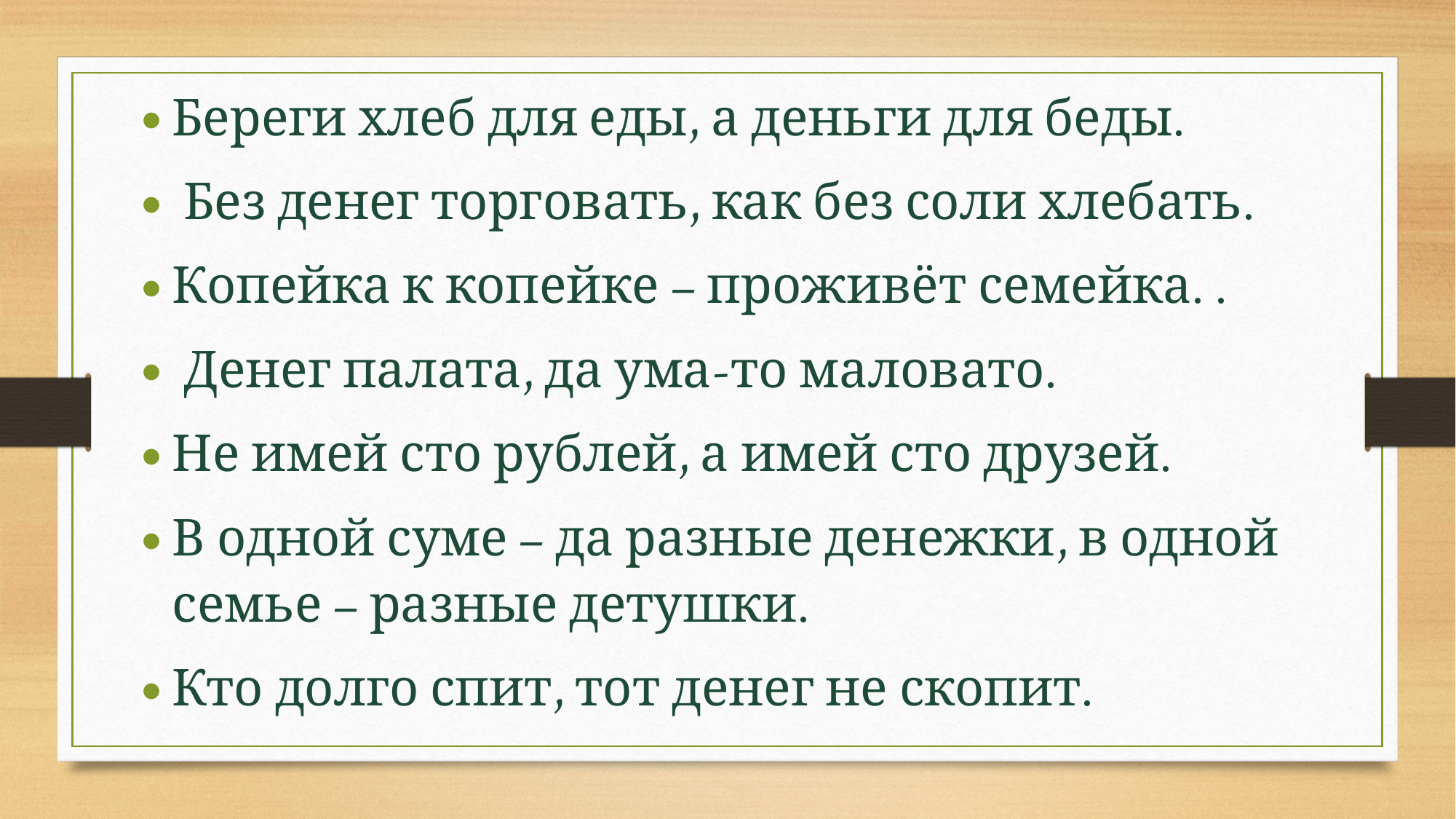

Береги хлеб для еды, а деньги для беды.
 Без денег торговать, как без соли хлебать.
Копейка к копейке – проживёт семейка. .
 Денег палата, да ума-то маловато.
Не имей сто рублей, а имей сто друзей.
В одной суме – да разные денежки, в одной семье – разные детушки.
Кто долго спит, тот денег не скопит.